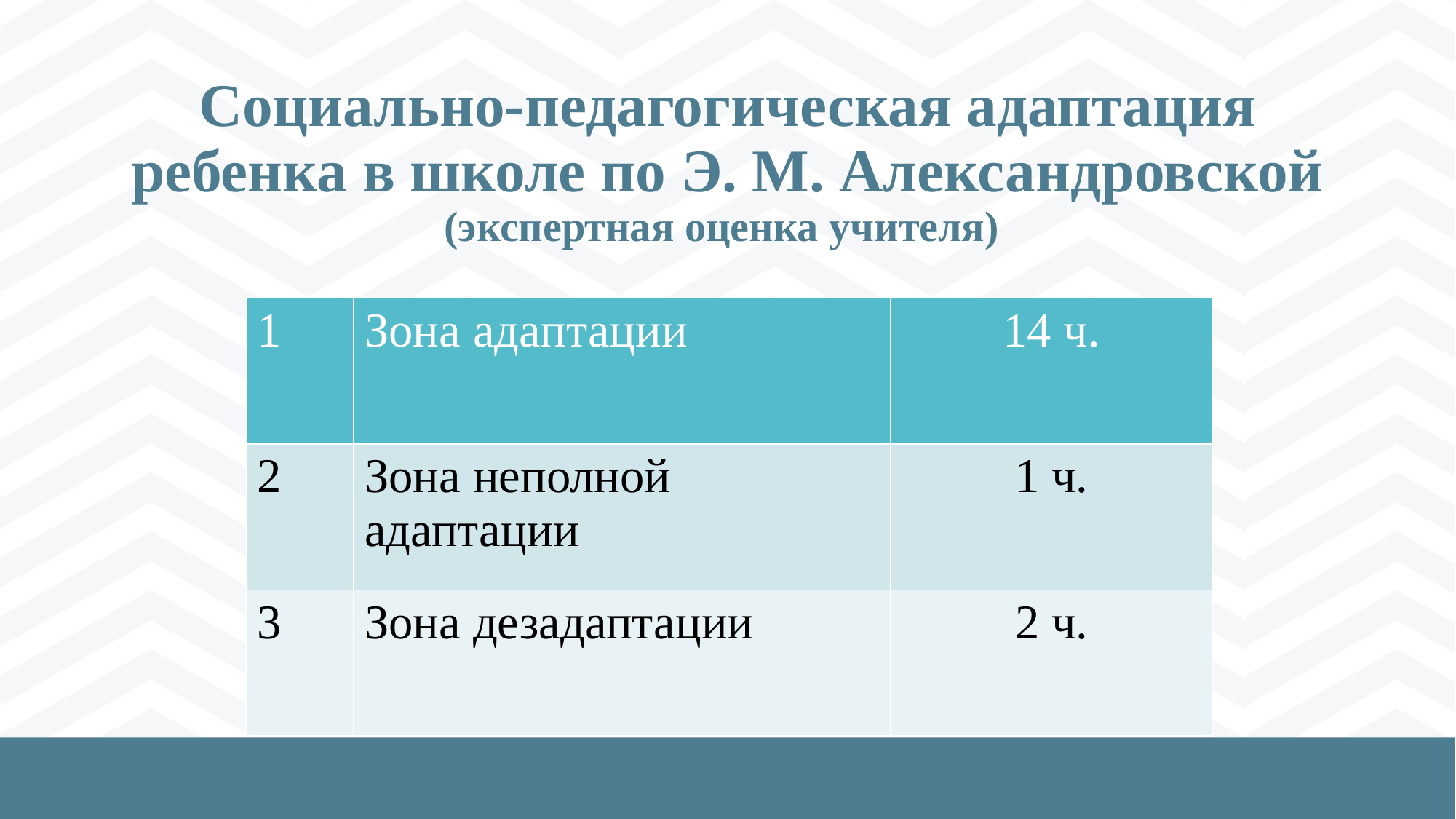

# Социально-педагогическая адаптация ребенка в школе по Э. М. Александровской (экспертная оценка учителя)
| 1 | Зона адаптации | 14 ч. |
| --- | --- | --- |
| 2 | Зона неполной адаптации | 1 ч. |
| 3 | Зона дезадаптации | 2 ч. |